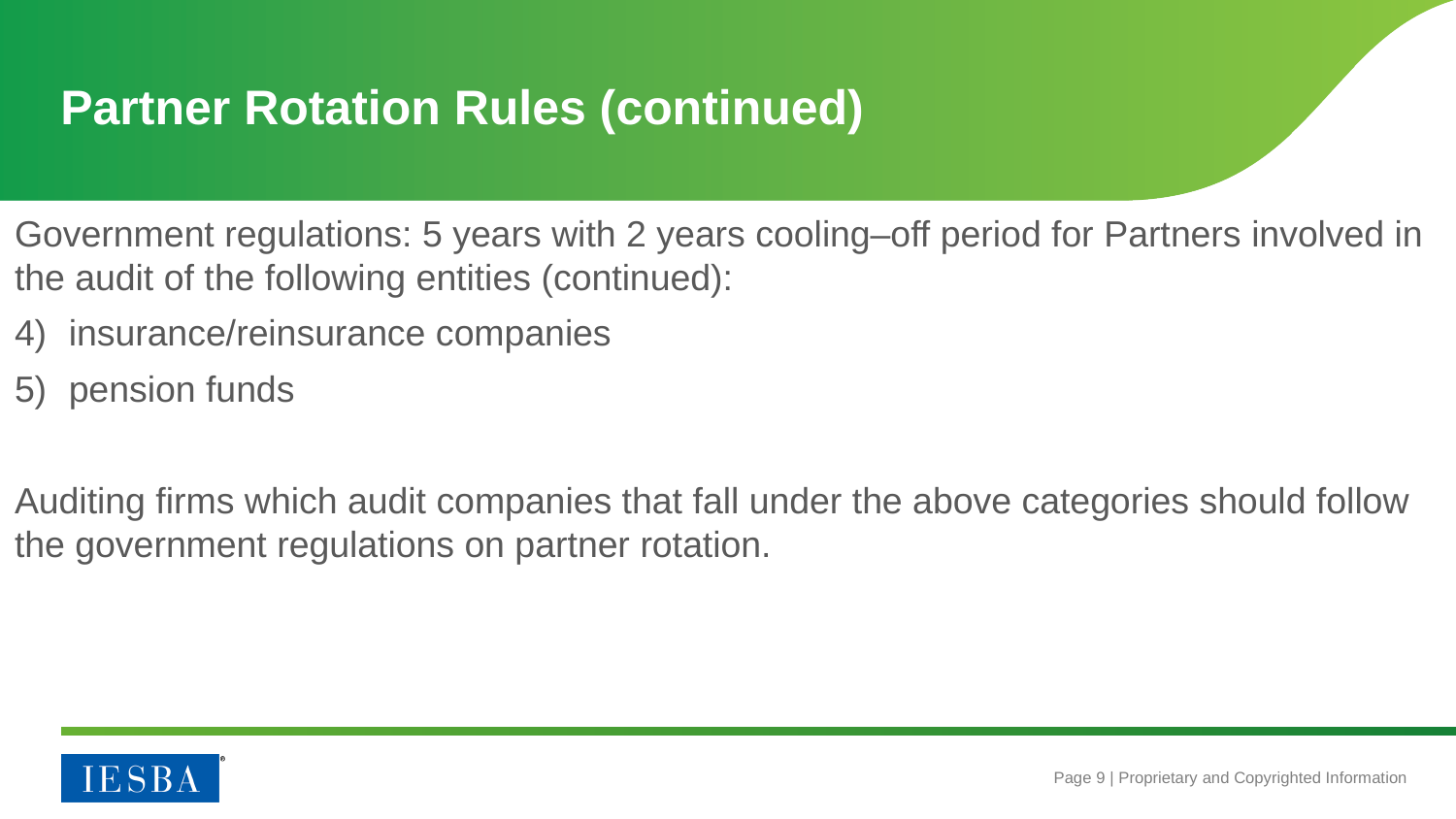

# Partner Rotation Rules (continued)
Government regulations: 5 years with 2 years cooling–off period for Partners involved in the audit of the following entities (continued):
4) 	insurance/reinsurance companies
5)	pension funds

Auditing firms which audit companies that fall under the above categories should follow the government regulations on partner rotation.